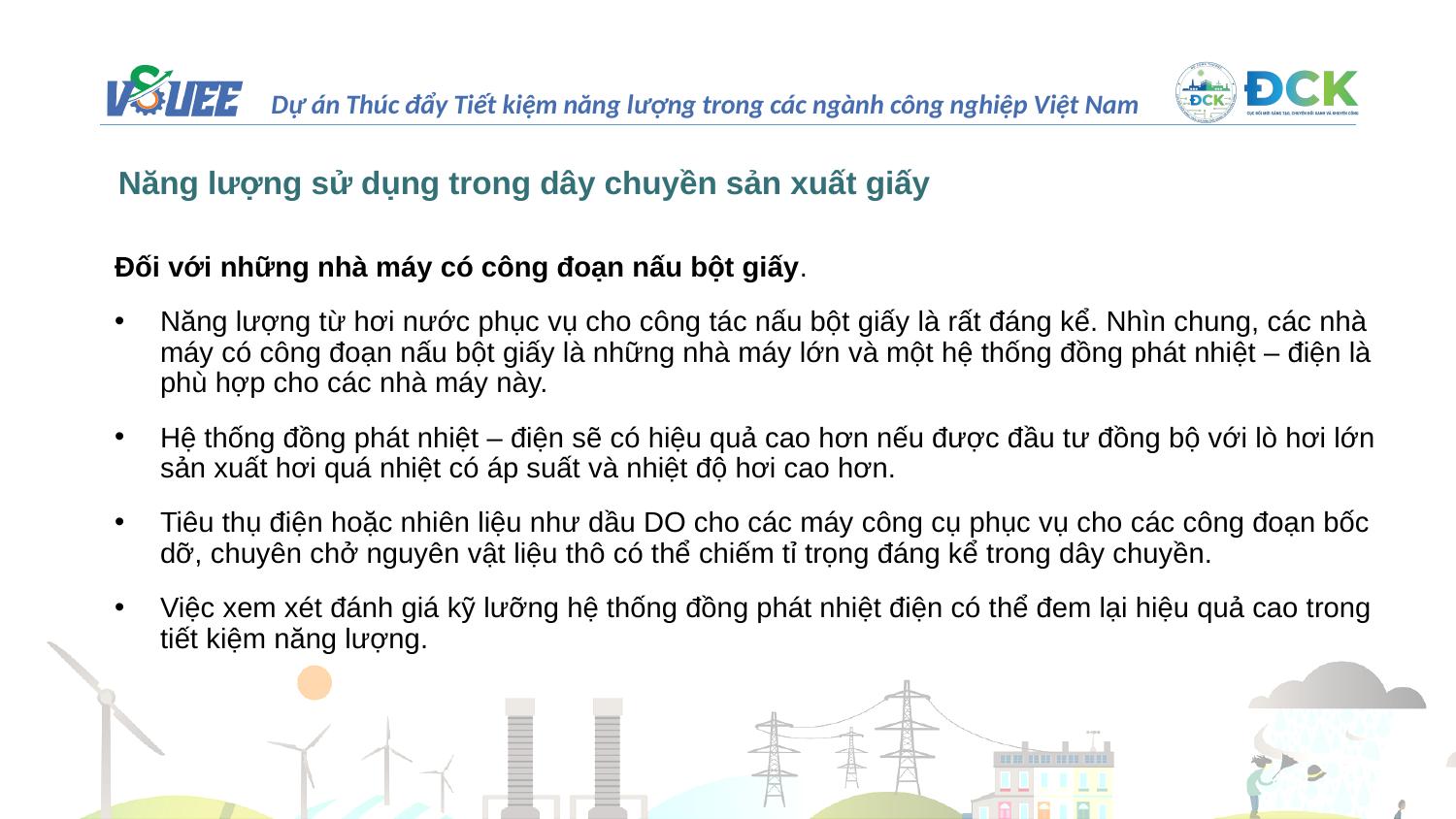

# Năng lượng sử dụng trong dây chuyền sản xuất giấy
Đối với những nhà máy có công đoạn nấu bột giấy.
Năng lượng từ hơi nước phục vụ cho công tác nấu bột giấy là rất đáng kể. Nhìn chung, các nhà máy có công đoạn nấu bột giấy là những nhà máy lớn và một hệ thống đồng phát nhiệt – điện là phù hợp cho các nhà máy này.
Hệ thống đồng phát nhiệt – điện sẽ có hiệu quả cao hơn nếu được đầu tư đồng bộ với lò hơi lớn sản xuất hơi quá nhiệt có áp suất và nhiệt độ hơi cao hơn.
Tiêu thụ điện hoặc nhiên liệu như dầu DO cho các máy công cụ phục vụ cho các công đoạn bốc dỡ, chuyên chở nguyên vật liệu thô có thể chiếm tỉ trọng đáng kể trong dây chuyền.
Việc xem xét đánh giá kỹ lưỡng hệ thống đồng phát nhiệt điện có thể đem lại hiệu quả cao trong tiết kiệm năng lượng.